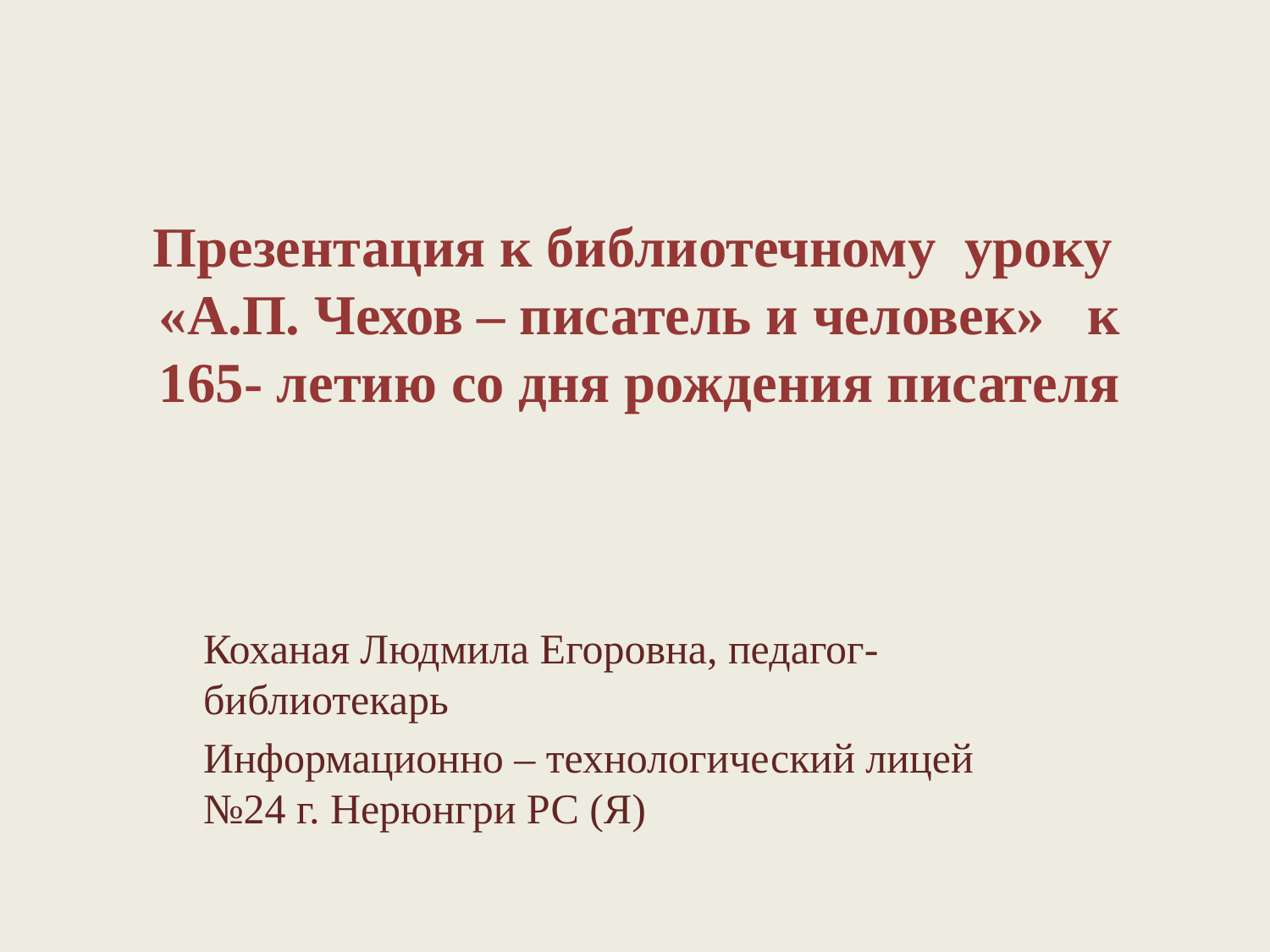

# Презентация к библиотечному  уроку «А.П. Чехов – писатель и человек»   к 165- летию со дня рождения писателя
Коханая Людмила Егоровна, педагог-библиотекарь
Информационно – технологический лицей №24 г. Нерюнгри РС (Я)